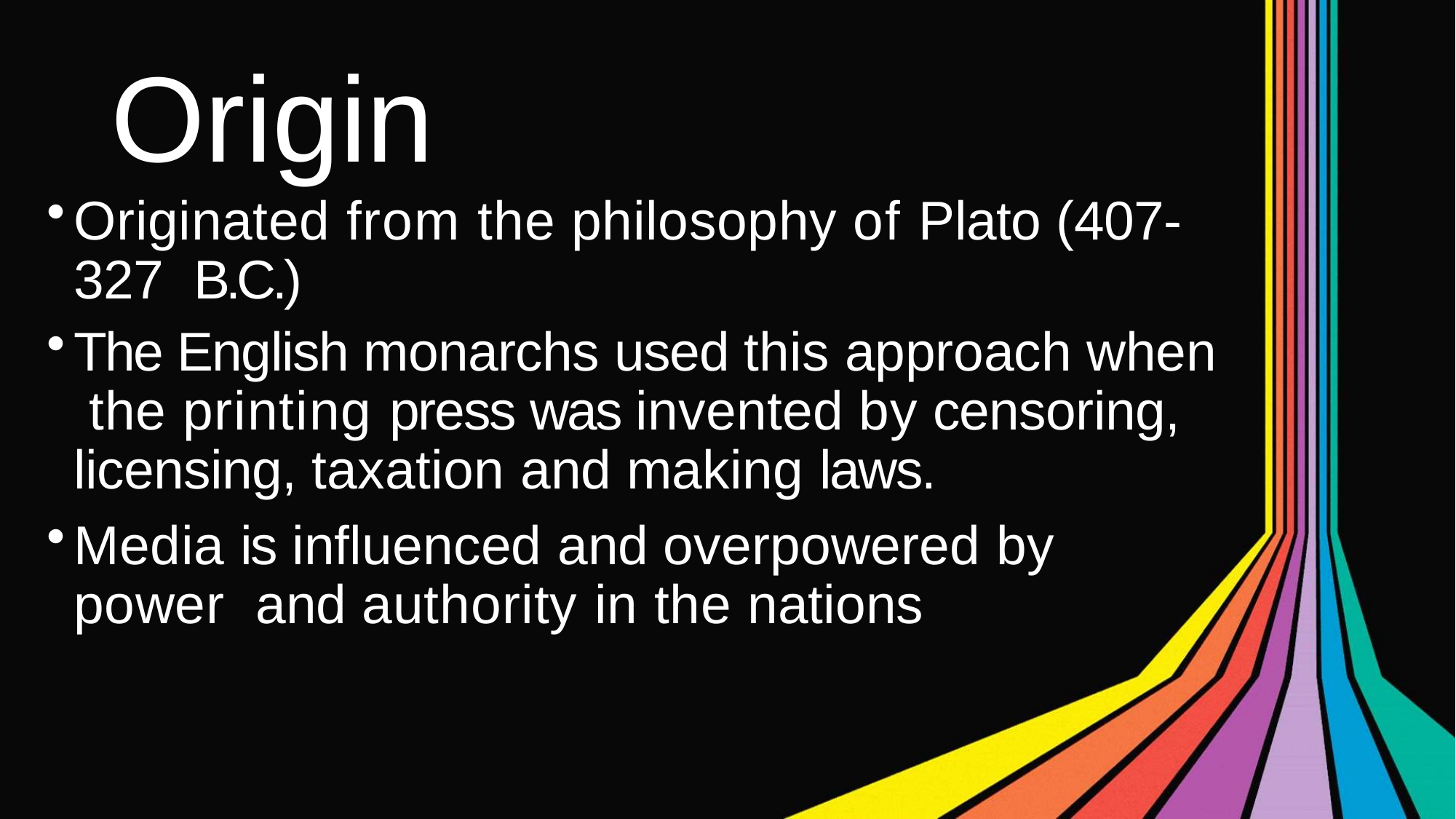

# Origin
Originated from the philosophy of Plato (407-327  B.C.)
The English monarchs used this approach when  the printing press was invented by censoring,  licensing, taxation and making laws.
Media is influenced and overpowered by power  and authority in the nations